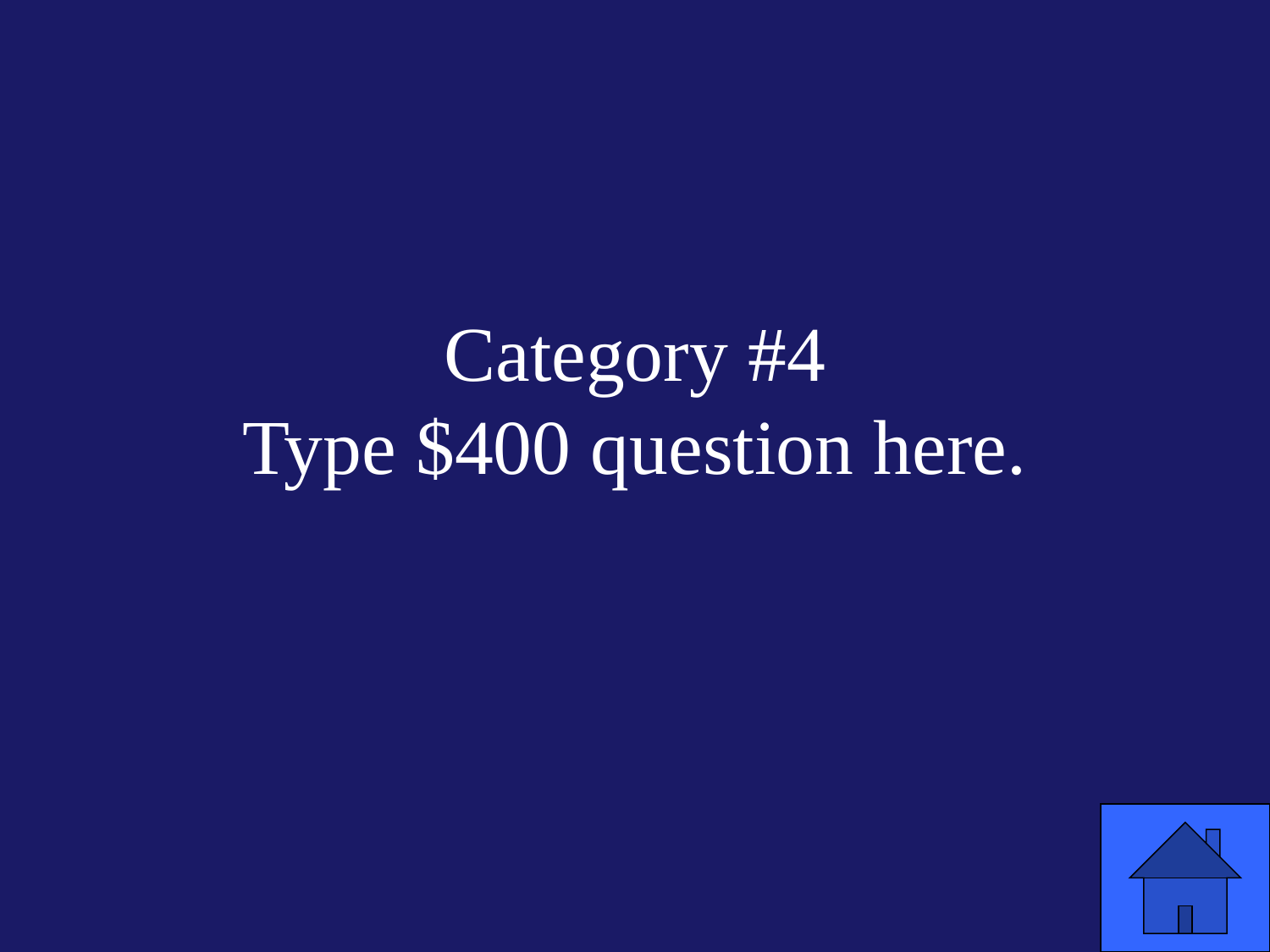

# Category #4 Type $400 question here.